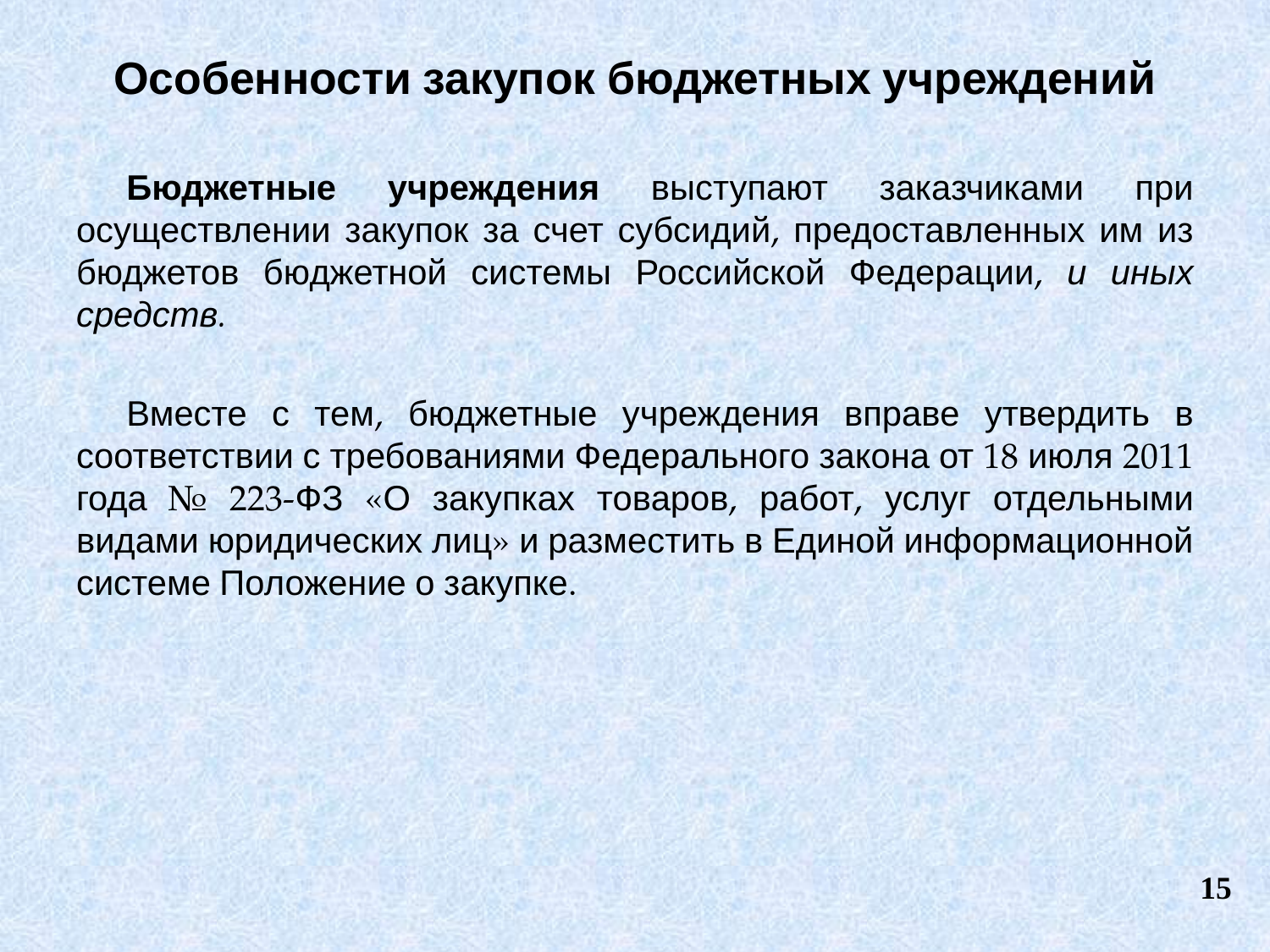

# Особенности закупок бюджетных учреждений
Бюджетные учреждения выступают заказчиками при осуществлении закупок за счет субсидий, предоставленных им из бюджетов бюджетной системы Российской Федерации, и иных средств.

Вместе с тем, бюджетные учреждения вправе утвердить в соответствии с требованиями Федерального закона от 18 июля 2011 года № 223-ФЗ «О закупках товаров, работ, услуг отдельными видами юридических лиц» и разместить в Единой информационной системе Положение о закупке.
15